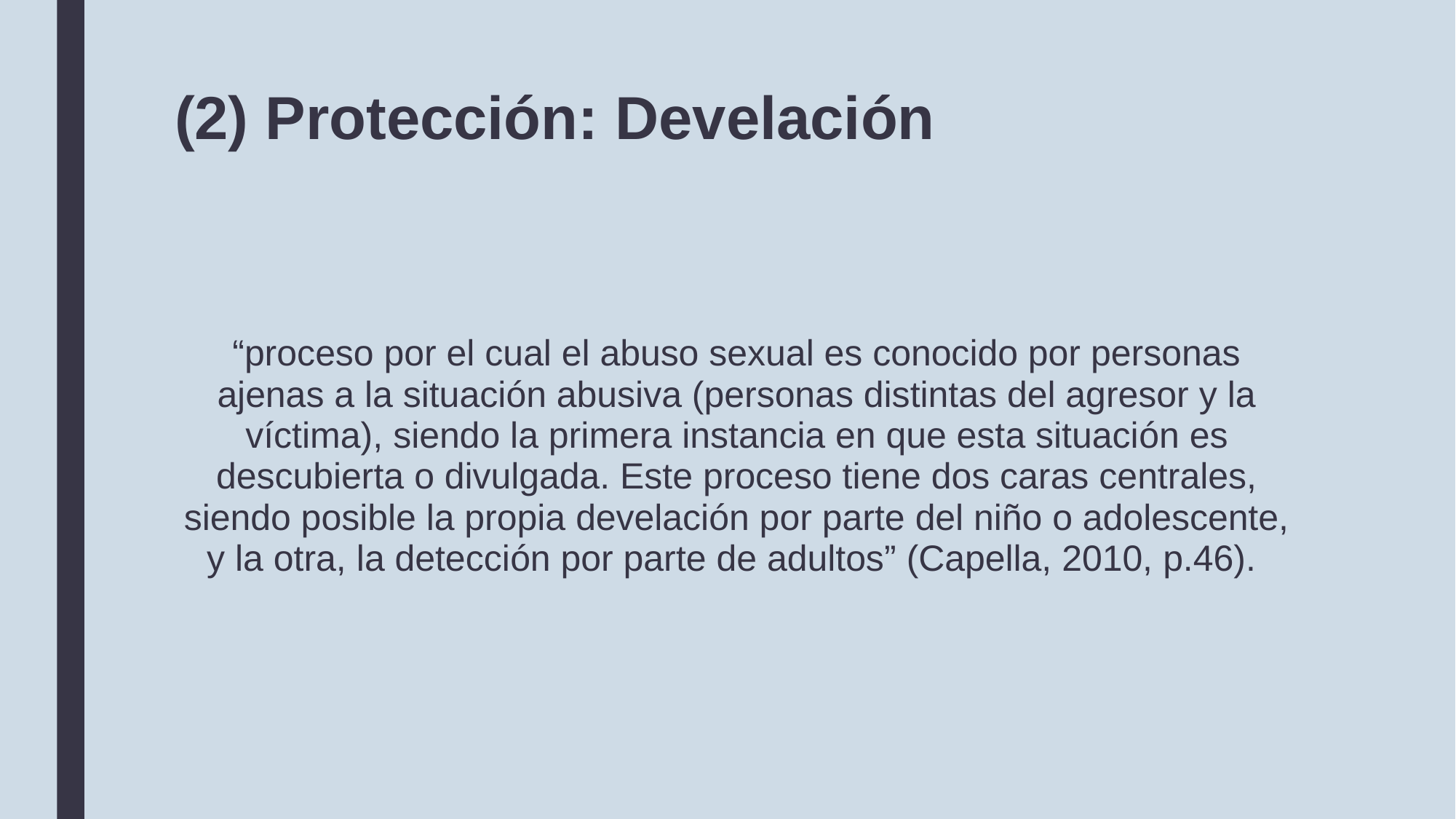

# (2) Protección: Develación

“proceso por el cual el abuso sexual es conocido por personas ajenas a la situación abusiva (personas distintas del agresor y la víctima), siendo la primera instancia en que esta situación es descubierta o divulgada. Este proceso tiene dos caras centrales, siendo posible la propia develación por parte del niño o adolescente, y la otra, la detección por parte de adultos” (Capella, 2010, p.46).